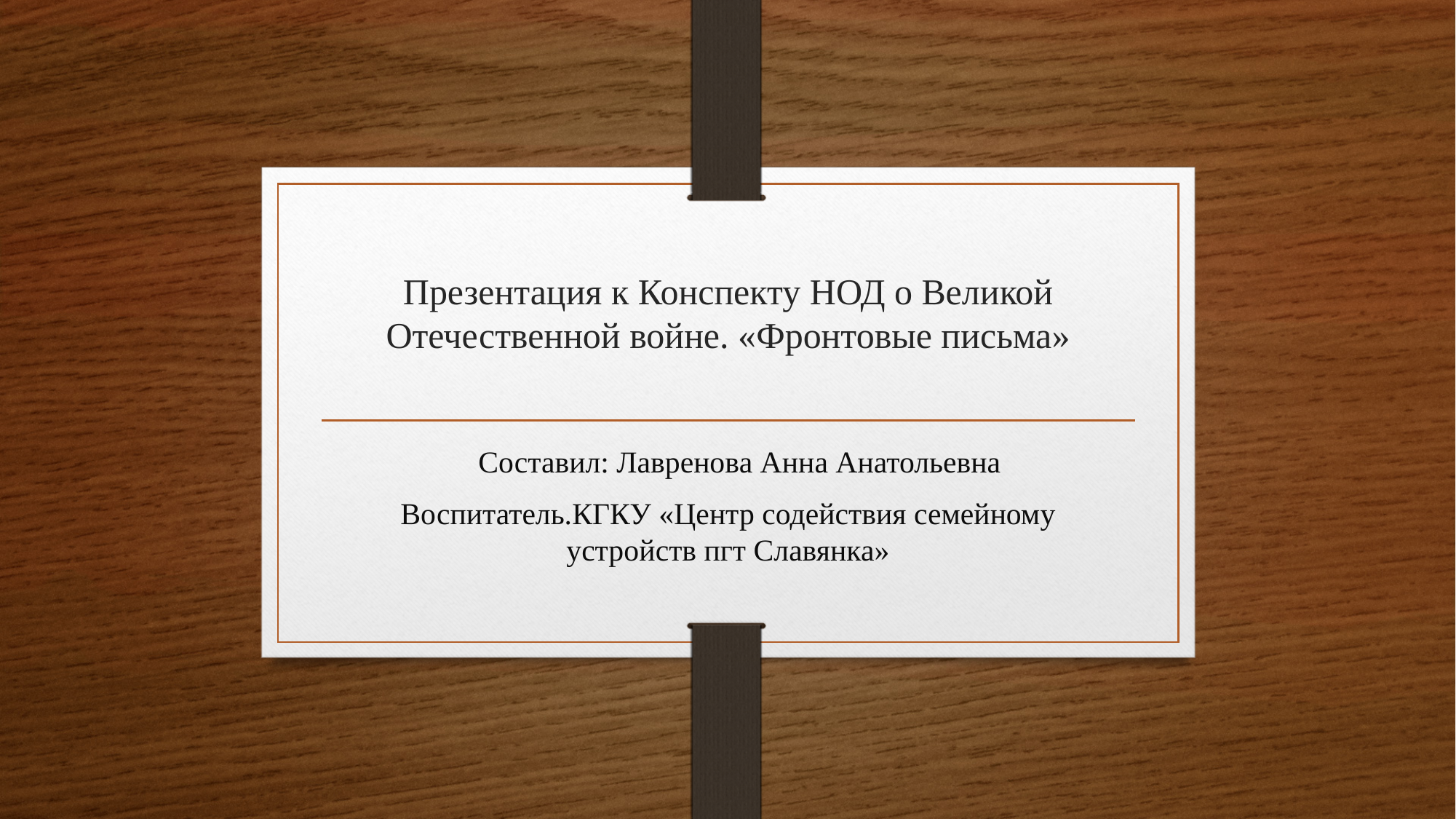

# Презентация к Конспекту НОД о Великой Отечественной войне. «Фронтовые письма»
   Составил: Лавренова Анна Анатольевна
Воспитатель.КГКУ «Центр содействия семейному устройств пгт Славянка»